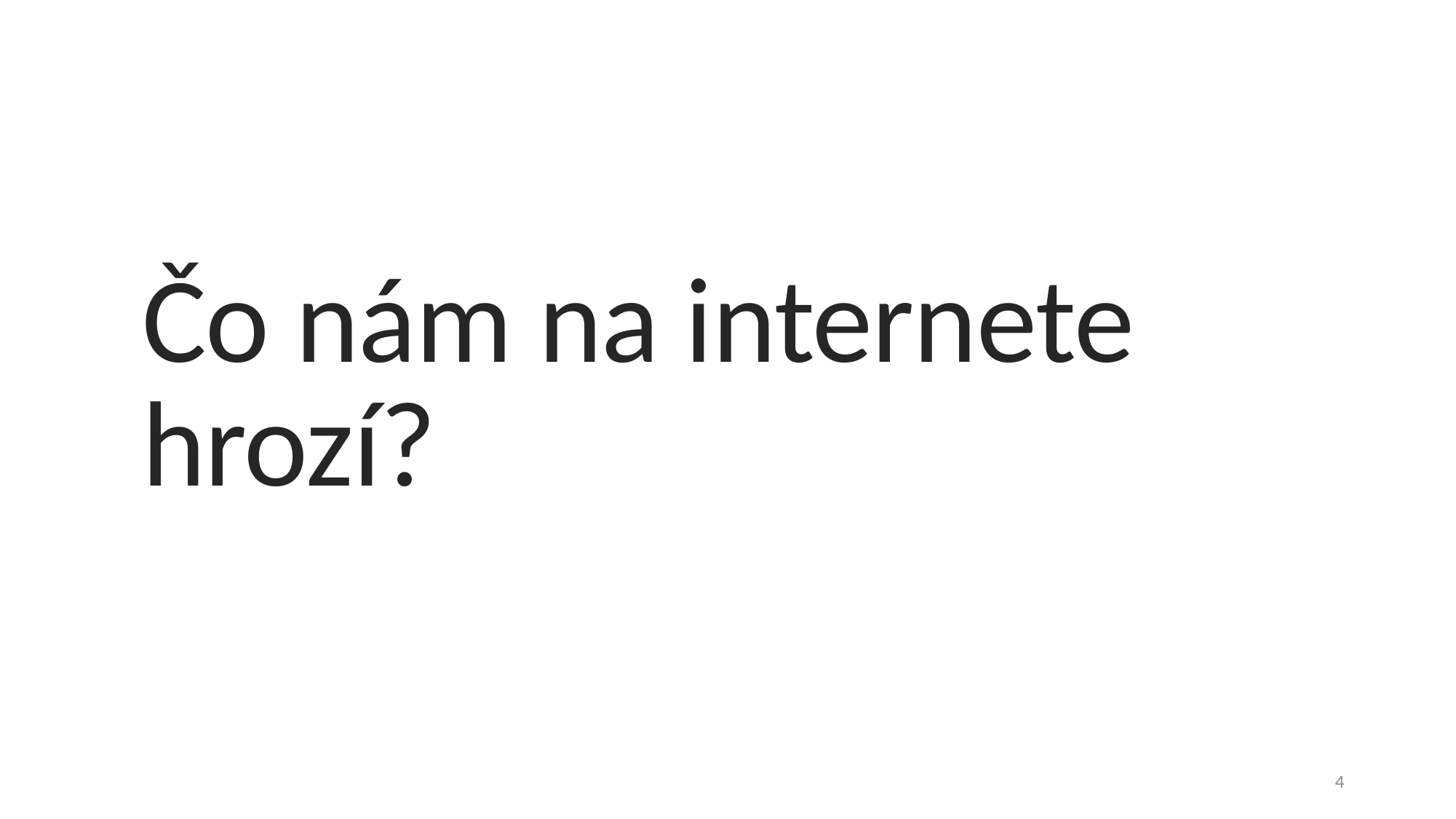

# Čo nám na internete hrozí?

4